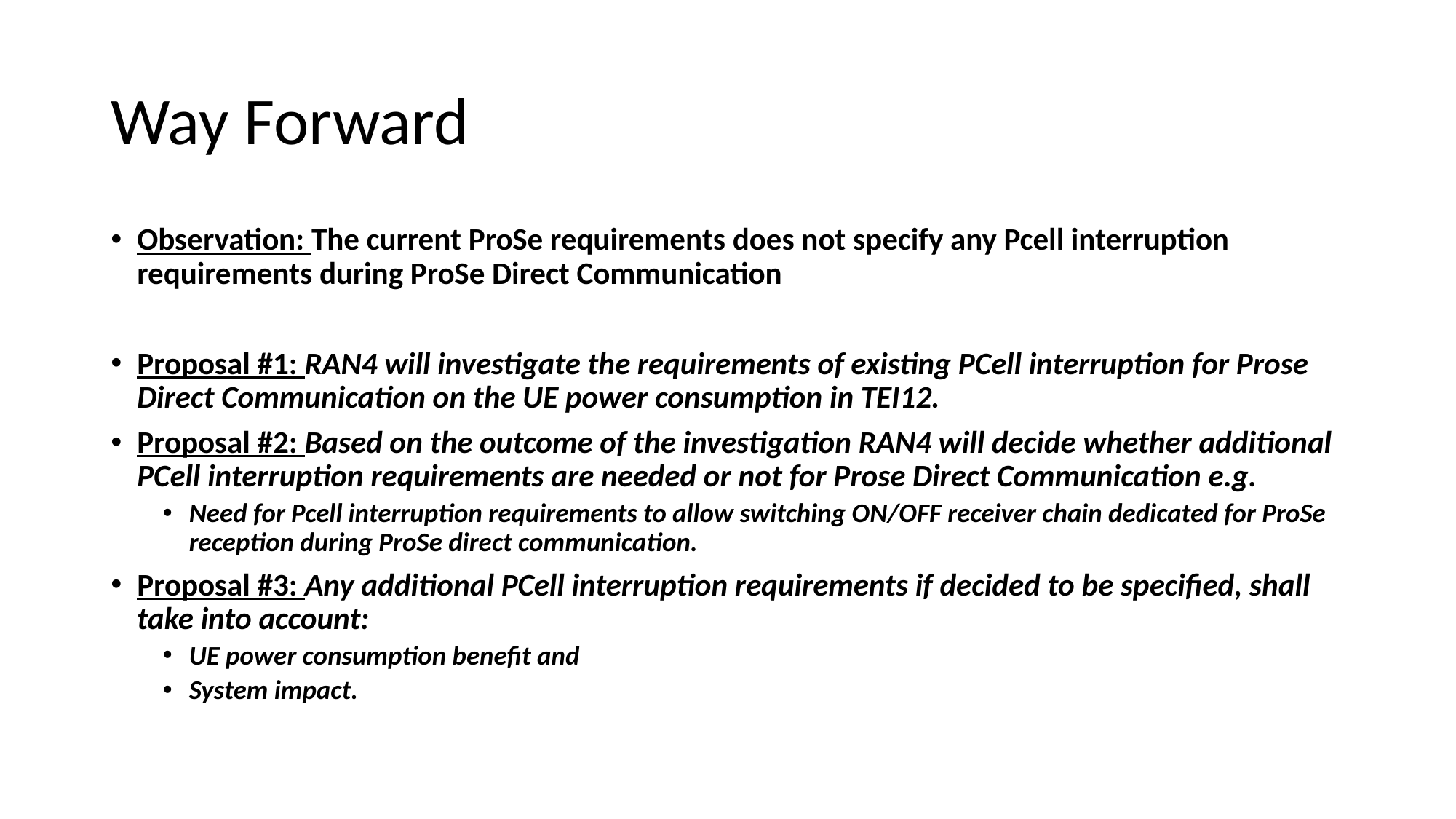

# Way Forward
Observation: The current ProSe requirements does not specify any Pcell interruption requirements during ProSe Direct Communication

Proposal #1: RAN4 will investigate the requirements of existing PCell interruption for Prose Direct Communication on the UE power consumption in TEI12.
Proposal #2: Based on the outcome of the investigation RAN4 will decide whether additional PCell interruption requirements are needed or not for Prose Direct Communication e.g.
Need for Pcell interruption requirements to allow switching ON/OFF receiver chain dedicated for ProSe reception during ProSe direct communication.
Proposal #3: Any additional PCell interruption requirements if decided to be specified, shall take into account:
UE power consumption benefit and
System impact.